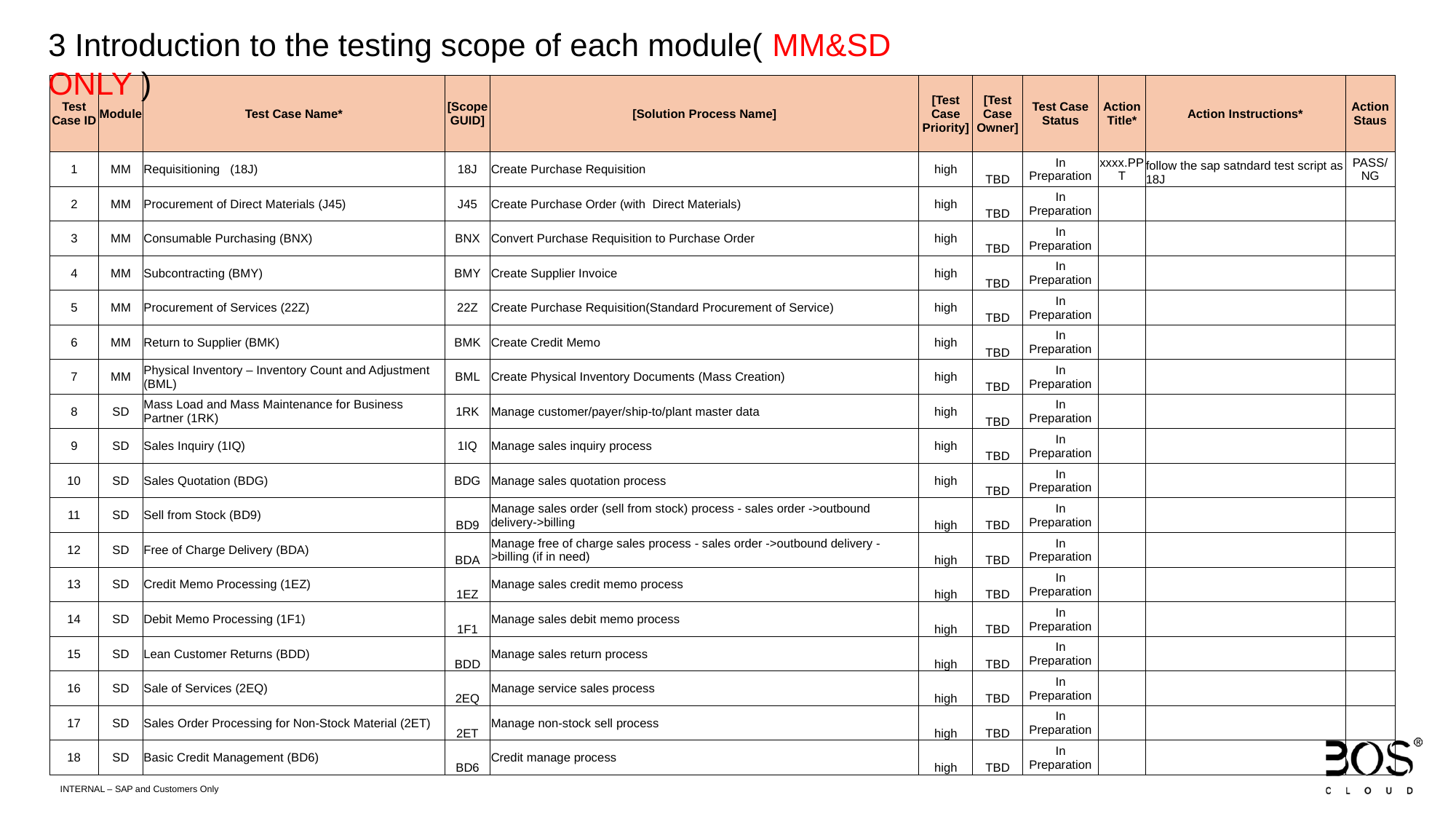

3 Introduction to the testing scope of each module( MM&SD ONLY )
| Test Case ID | Module | Test Case Name\* | [Scope GUID] | [Solution Process Name] | [Test Case Priority] | [Test Case Owner] | Test Case Status | Action Title\* | Action Instructions\* | Action Staus |
| --- | --- | --- | --- | --- | --- | --- | --- | --- | --- | --- |
| 1 | MM | Requisitioning (18J) | 18J | Create Purchase Requisition | high | TBD | In Preparation | xxxx.PPT | follow the sap satndard test script as 18J | PASS/NG |
| 2 | MM | Procurement of Direct Materials (J45) | J45 | Create Purchase Order (with Direct Materials) | high | TBD | In Preparation |  |  |  |
| 3 | MM | Consumable Purchasing (BNX) | BNX | Convert Purchase Requisition to Purchase Order | high | TBD | In Preparation |  |  |  |
| 4 | MM | Subcontracting (BMY) | BMY | Create Supplier Invoice | high | TBD | In Preparation |  |  |  |
| 5 | MM | Procurement of Services (22Z) | 22Z | Create Purchase Requisition(Standard Procurement of Service) | high | TBD | In Preparation |  |  |  |
| 6 | MM | Return to Supplier (BMK) | BMK | Create Credit Memo | high | TBD | In Preparation |  |  |  |
| 7 | MM | Physical Inventory – Inventory Count and Adjustment (BML) | BML | Create Physical Inventory Documents (Mass Creation) | high | TBD | In Preparation |  |  |  |
| 8 | SD | Mass Load and Mass Maintenance for Business Partner (1RK) | 1RK | Manage customer/payer/ship-to/plant master data | high | TBD | In Preparation |  |  |  |
| 9 | SD | Sales Inquiry (1IQ) | 1IQ | Manage sales inquiry process | high | TBD | In Preparation |  |  |  |
| 10 | SD | Sales Quotation (BDG) | BDG | Manage sales quotation process | high | TBD | In Preparation |  |  |  |
| 11 | SD | Sell from Stock (BD9) | BD9 | Manage sales order (sell from stock) process - sales order ->outbound delivery->billing | high | TBD | In Preparation |  |  |  |
| 12 | SD | Free of Charge Delivery (BDA) | BDA | Manage free of charge sales process - sales order ->outbound delivery ->billing (if in need) | high | TBD | In Preparation |  |  |  |
| 13 | SD | Credit Memo Processing (1EZ) | 1EZ | Manage sales credit memo process | high | TBD | In Preparation |  |  |  |
| 14 | SD | Debit Memo Processing (1F1) | 1F1 | Manage sales debit memo process | high | TBD | In Preparation |  |  |  |
| 15 | SD | Lean Customer Returns (BDD) | BDD | Manage sales return process | high | TBD | In Preparation |  |  |  |
| 16 | SD | Sale of Services (2EQ) | 2EQ | Manage service sales process | high | TBD | In Preparation |  |  |  |
| 17 | SD | Sales Order Processing for Non-Stock Material (2ET) | 2ET | Manage non-stock sell process | high | TBD | In Preparation |  |  |  |
| 18 | SD | Basic Credit Management (BD6) | BD6 | Credit manage process | high | TBD | In Preparation |  |  |  |